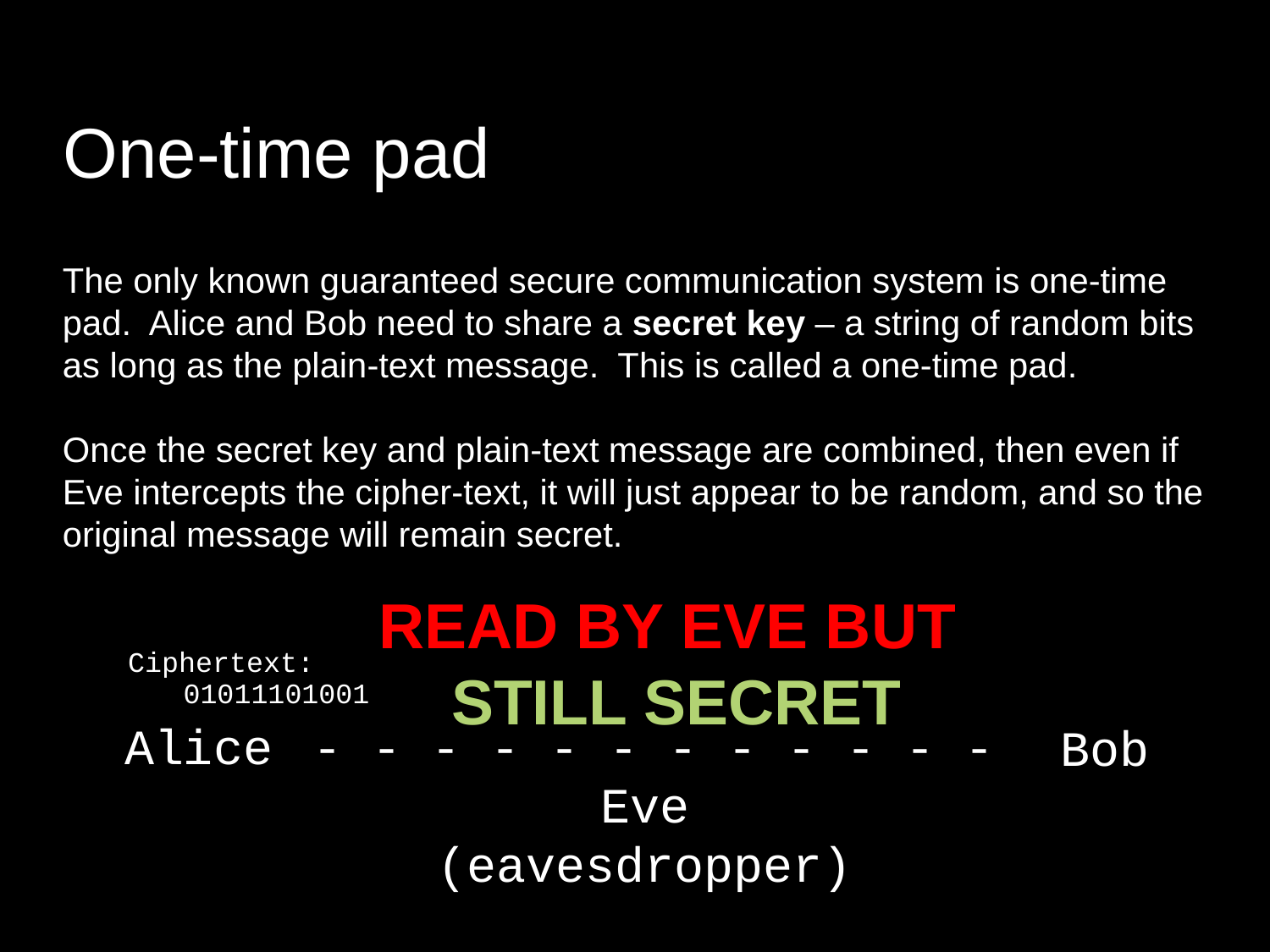

# One-time pad
The only known guaranteed secure communication system is one-time pad.  Alice and Bob need to share a secret key – a string of random bits as long as the plain-text message.  This is called a one-time pad.

Once the secret key and plain-text message are combined, then even if Eve intercepts the cipher-text, it will just appear to be random, and so the original message will remain secret.
READ BY EVE BUT
STILL SECRET
Ciphertext:
01011101001
Alice
- - - - - - - - - - - -
Bob
Eve
(eavesdropper)